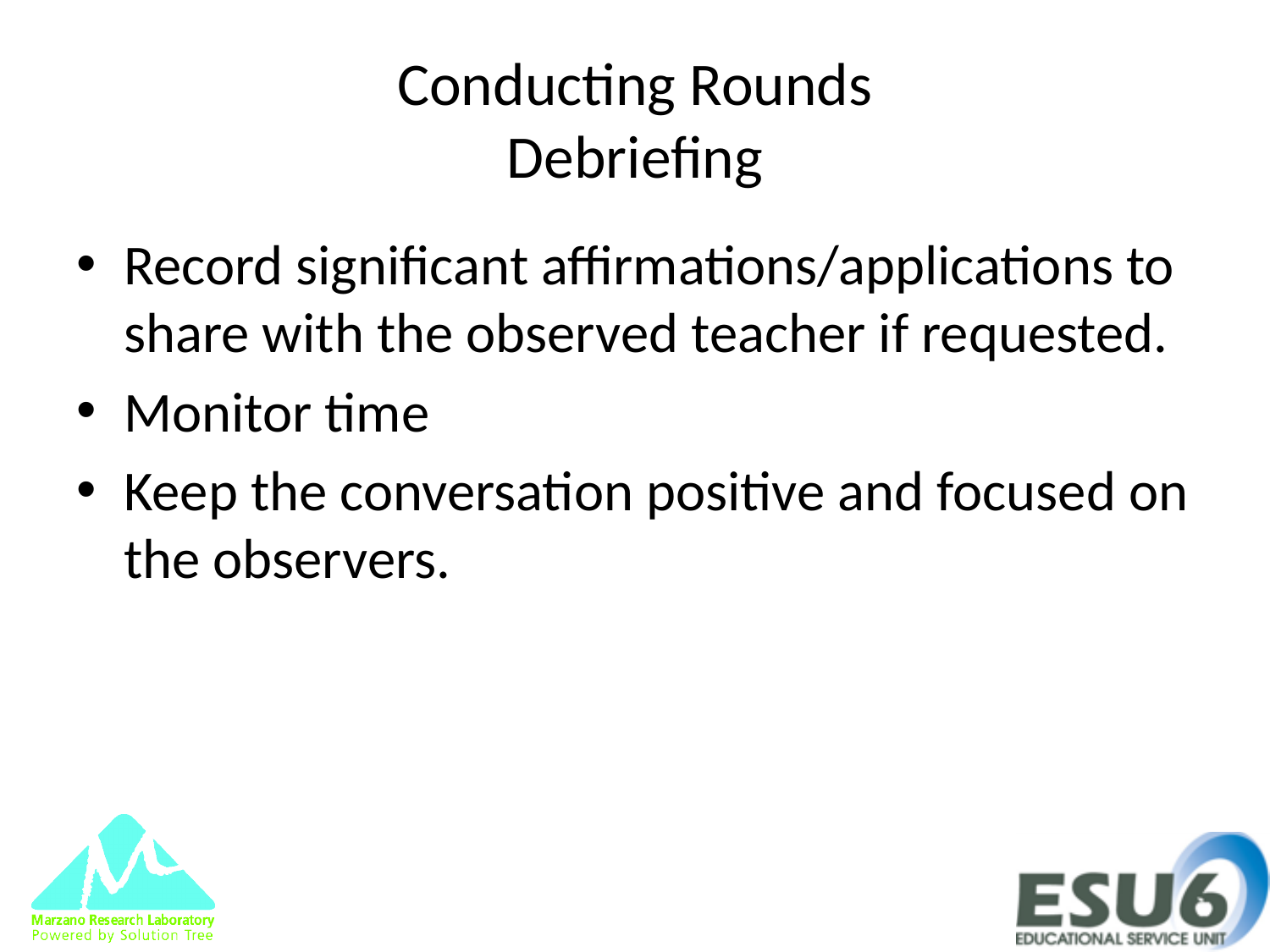

# Conducting Rounds Debriefing
Record significant affirmations/applications to share with the observed teacher if requested.
Monitor time
Keep the conversation positive and focused on the observers.